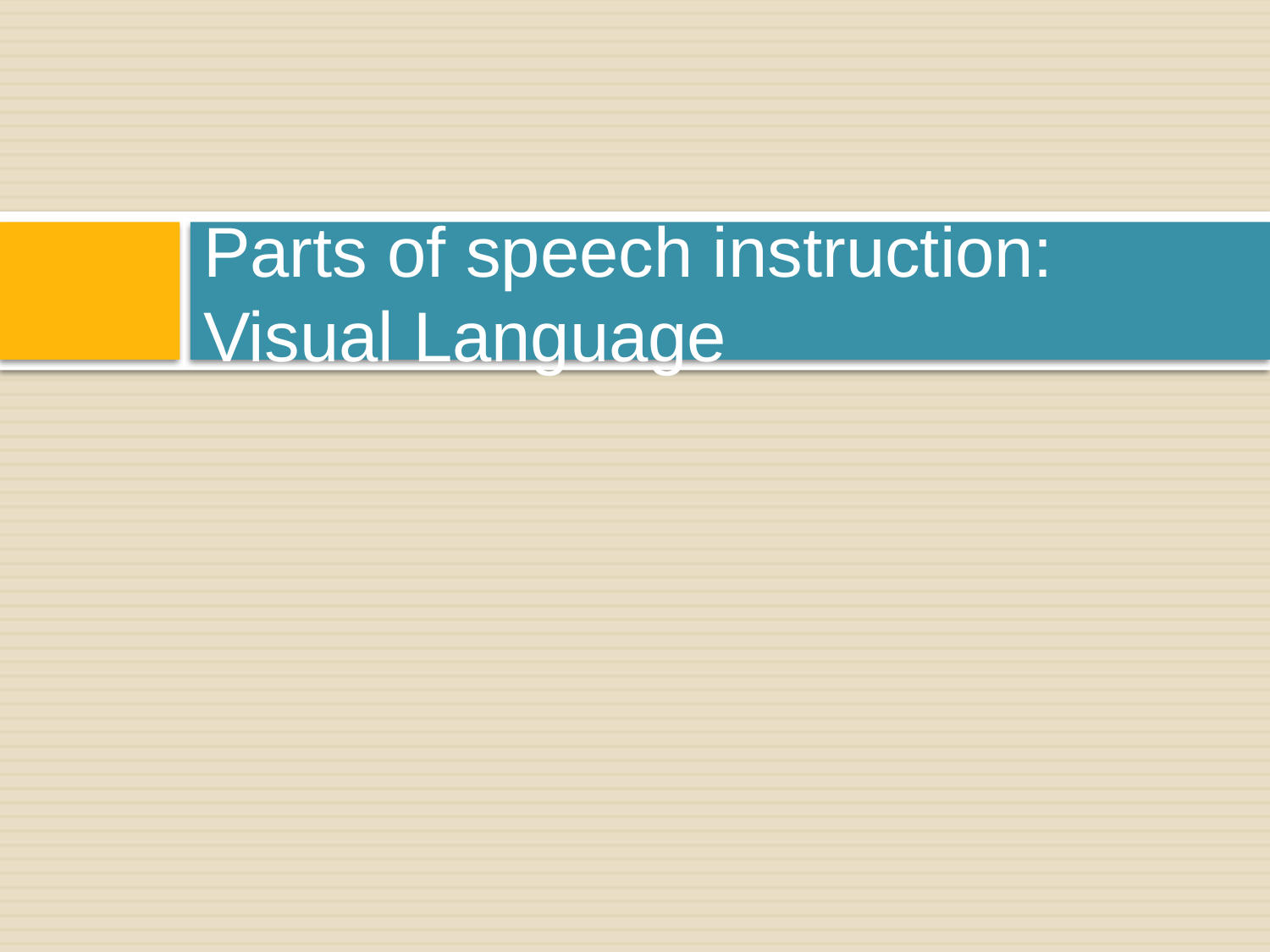

# Parts of speech instruction: Visual Language